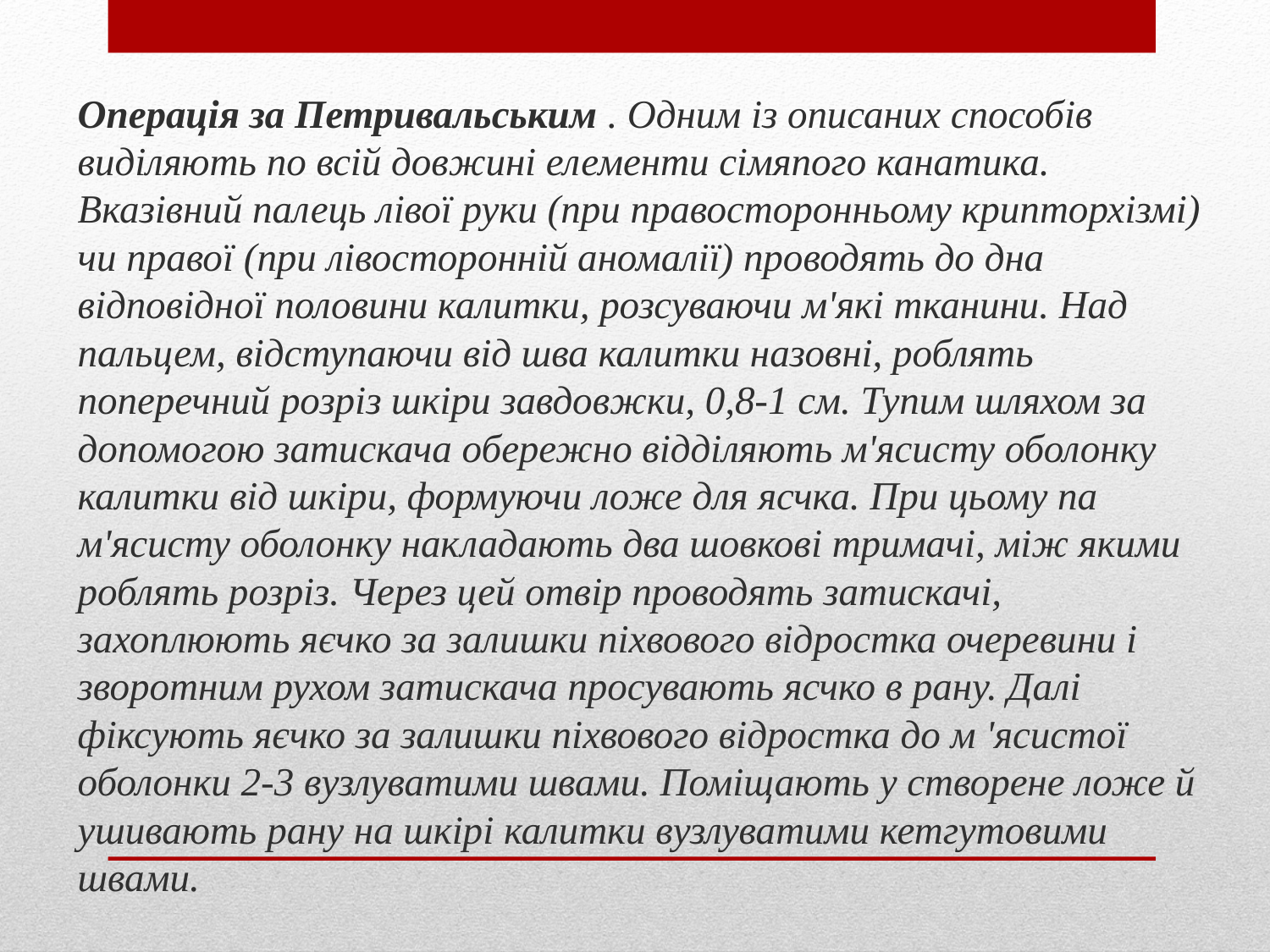

Операція за Петривальським . Одним із описаних способів виділяють по всій довжині елементи сімяпого канатика. Вказівний палець лівої руки (при правосторонньому крипторхізмі) чи правої (при лівосторонній аномалії) проводять до дна відповідної половини калитки, розсуваючи м'які тканини. Над пальцем, відступаючи від шва калитки назовні, роблять поперечний розріз шкіри завдовжки, 0,8-1 см. Тупим шляхом за допомогою затискача обережно відділяють м'ясисту оболонку калитки від шкіри, формуючи ложе для ясчка. При цьому па м'ясисту оболонку накладають два шовкові тримачі, між якими роблять розріз. Через цей отвір проводять затискачі, захоплюють яєчко за залишки піхвового відростка очеревини і зворотним рухом затискача просувають ясчко в рану. Далі фіксують яєчко за залишки піхвового відростка до м 'ясистої оболонки 2-3 вузлуватими швами. Поміщають у створене ложе й ушивають рану на шкірі калитки вузлуватими кетгутовими швами.